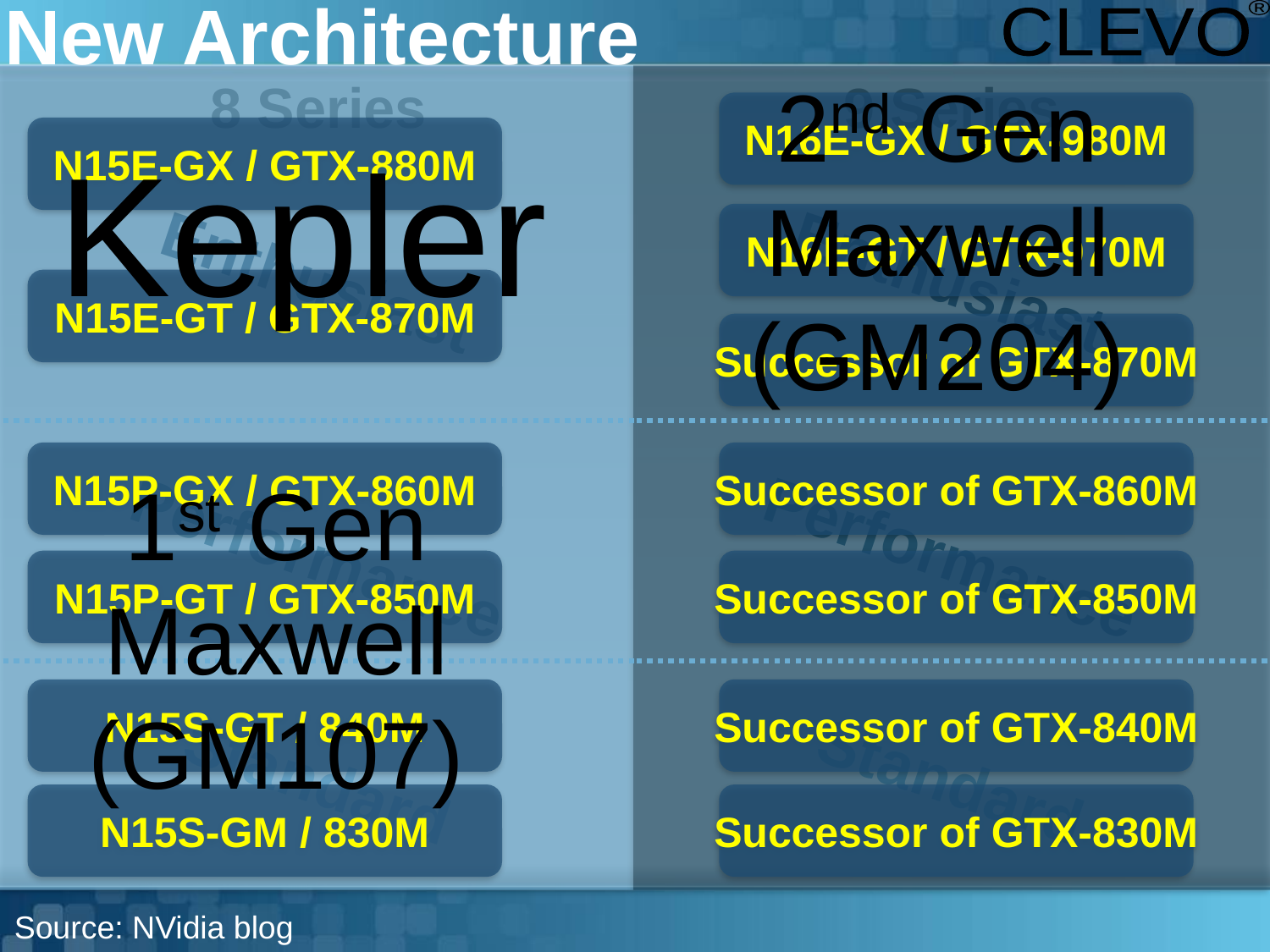

New Architecture
2nd Gen
Maxwell
(GM204)
8 Series

9 Series

N16E-GX / GTX-980M
N15E-GX / GTX-880M
Kepler
N16E-GT / GTX-970M
Enthusiast
Enthusiast
N15E-GT / GTX-870M
Successor of GTX-870M
N15P-GX / GTX-860M
Successor of GTX-860M
1st Gen
Maxwell
(GM107)
Performance
Performance
N15P-GT / GTX-850M
Successor of GTX-850M
N15S-GT / 840M
Successor of GTX-840M
Standard
Standard
N15S-GM / 830M
Successor of GTX-830M
Source: NVidia blog